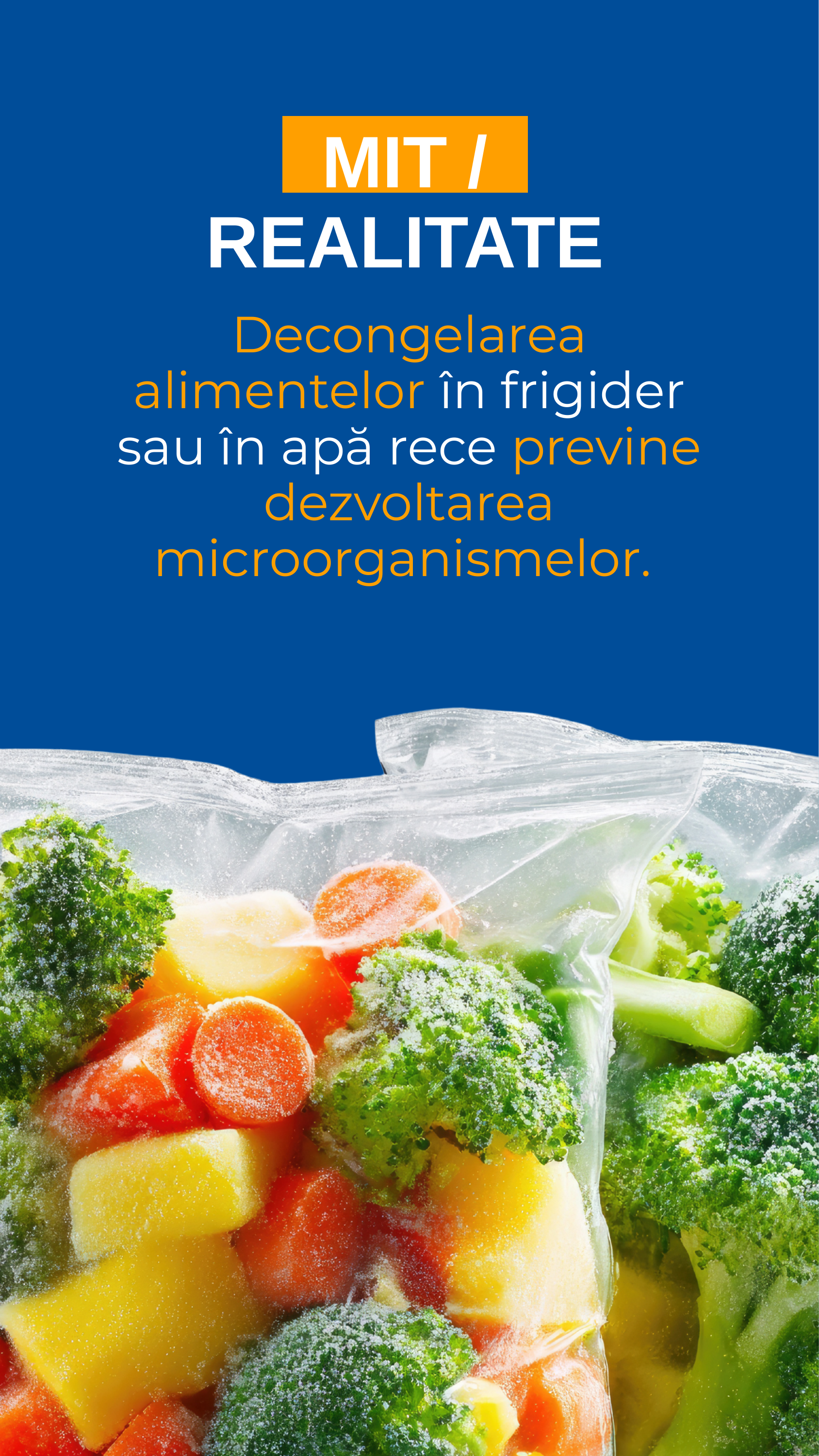

MIT / REALITATE

Decongelarea alimentelor în frigider sau în apă rece previne dezvoltarea microorganismelor.